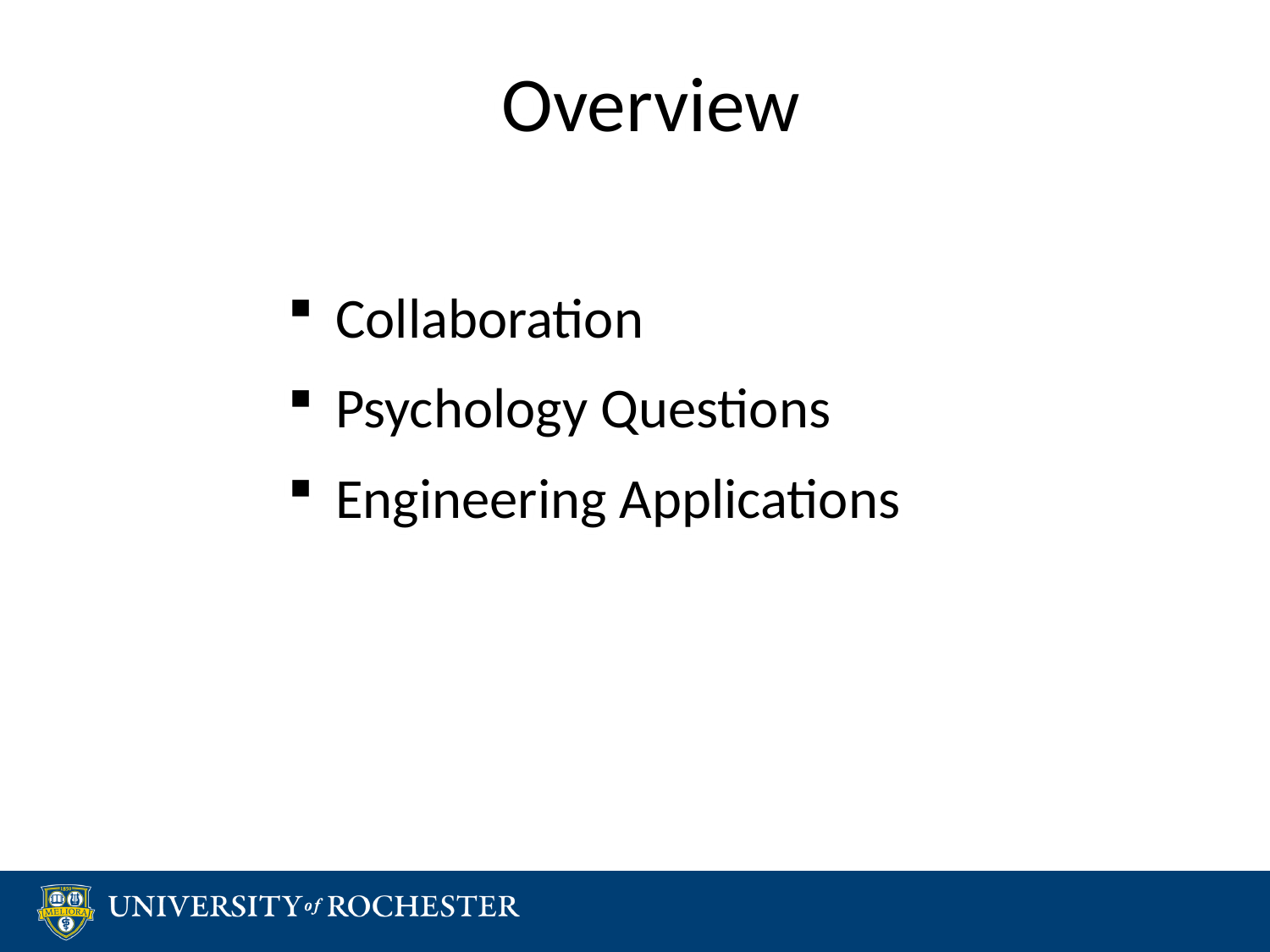

# Overview
Collaboration
Psychology Questions
Engineering Applications